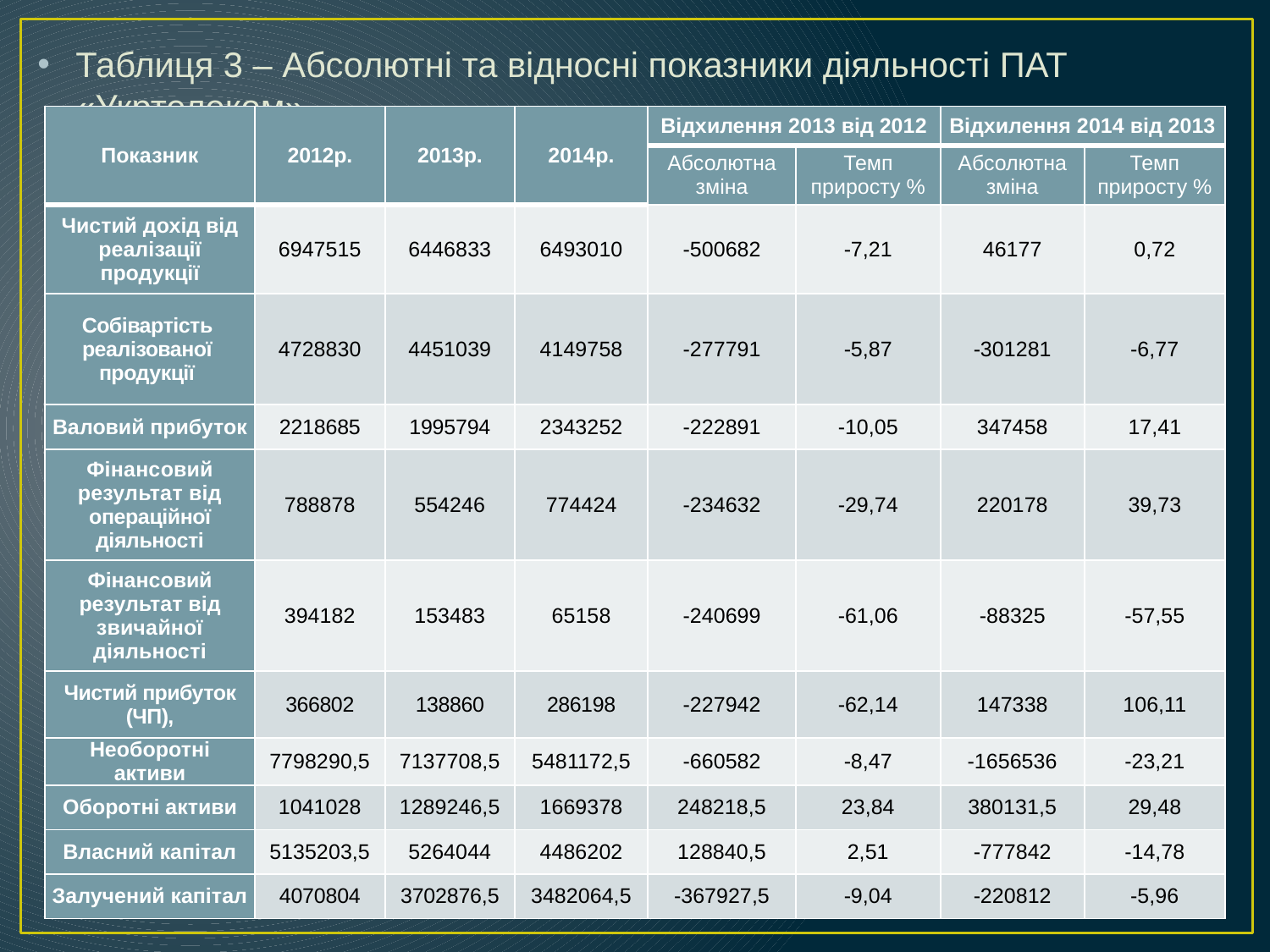

Таблиця 3 – Абсолютні та відносні показники діяльності ПАТ «Укртелеком»

| Показник | 2012р. | 2013р. | 2014р. | Відхилення 2013 від 2012 |  | Відхилення 2014 від 2013 |  |
| --- | --- | --- | --- | --- | --- | --- | --- |
|  |  |  |  | Абсолютна зміна | Темп приросту % | Абсолютна зміна | Темп приросту % |
| Чистий дохід від реалізації продукції | 6947515 | 6446833 | 6493010 | -500682 | -7,21 | 46177 | 0,72 |
| Собівартість реалізованої продукції | 4728830 | 4451039 | 4149758 | -277791 | -5,87 | -301281 | -6,77 |
| Валовий прибуток | 2218685 | 1995794 | 2343252 | -222891 | -10,05 | 347458 | 17,41 |
| Фінансовий результат від операційної діяльності | 788878 | 554246 | 774424 | -234632 | -29,74 | 220178 | 39,73 |
| Фінансовий результат від звичайної діяльності | 394182 | 153483 | 65158 | -240699 | -61,06 | -88325 | -57,55 |
| Чистий прибуток (ЧП), | 366802 | 138860 | 286198 | -227942 | -62,14 | 147338 | 106,11 |
| Необоротні активи | 7798290,5 | 7137708,5 | 5481172,5 | -660582 | -8,47 | -1656536 | -23,21 |
| Оборотні активи | 1041028 | 1289246,5 | 1669378 | 248218,5 | 23,84 | 380131,5 | 29,48 |
| Власний капітал | 5135203,5 | 5264044 | 4486202 | 128840,5 | 2,51 | -777842 | -14,78 |
| Залучений капітал | 4070804 | 3702876,5 | 3482064,5 | -367927,5 | -9,04 | -220812 | -5,96 |